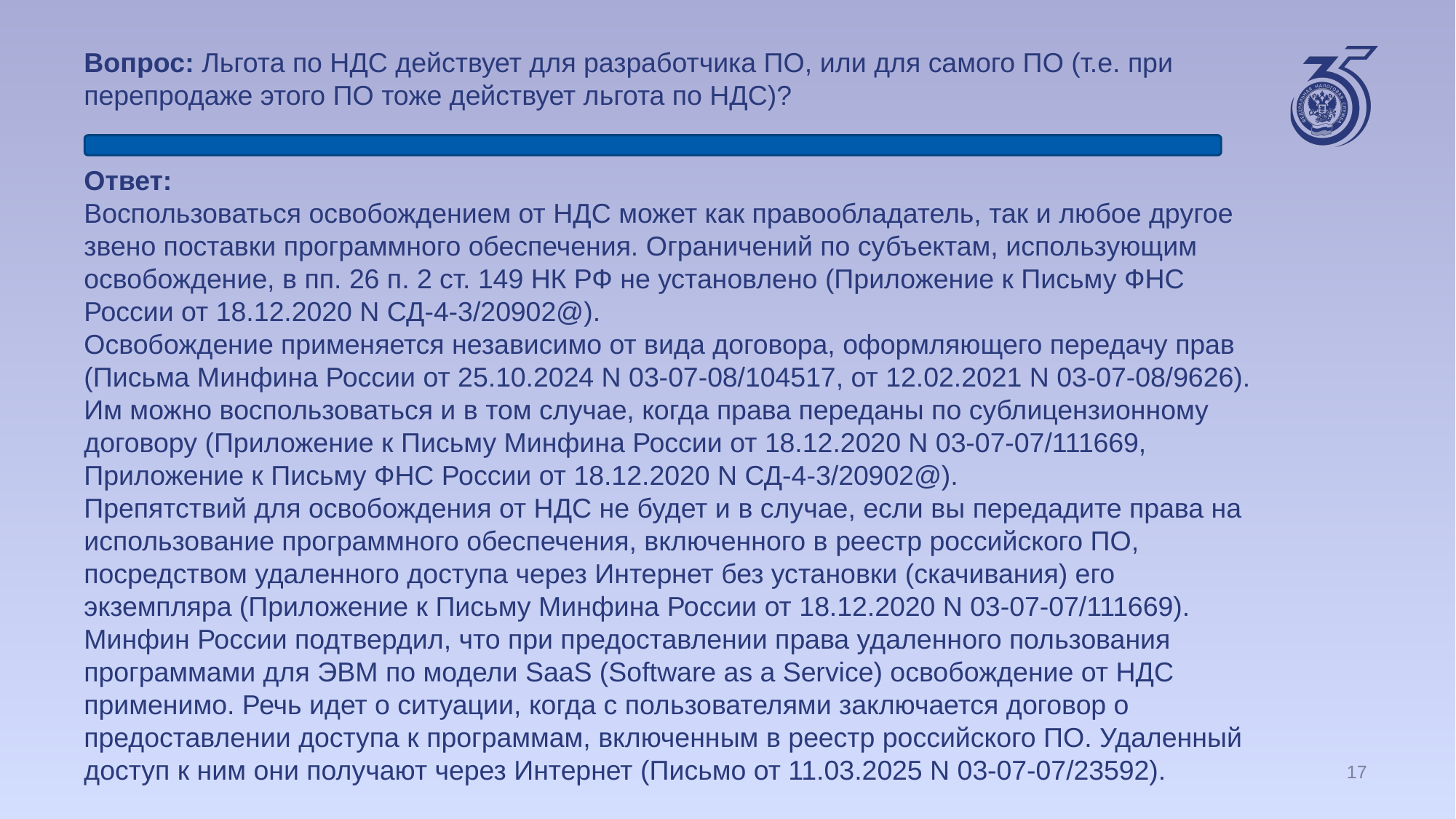

Вопрос: Льгота по НДС действует для разработчика ПО, или для самого ПО (т.е. при перепродаже этого ПО тоже действует льгота по НДС)?

Ответ:
Воспользоваться освобождением от НДС может как правообладатель, так и любое другое звено поставки программного обеспечения. Ограничений по субъектам, использующим освобождение, в пп. 26 п. 2 ст. 149 НК РФ не установлено (Приложение к Письму ФНС России от 18.12.2020 N СД-4-3/20902@).
Освобождение применяется независимо от вида договора, оформляющего передачу прав (Письма Минфина России от 25.10.2024 N 03-07-08/104517, от 12.02.2021 N 03-07-08/9626). Им можно воспользоваться и в том случае, когда права переданы по сублицензионному договору (Приложение к Письму Минфина России от 18.12.2020 N 03-07-07/111669, Приложение к Письму ФНС России от 18.12.2020 N СД-4-3/20902@).
Препятствий для освобождения от НДС не будет и в случае, если вы передадите права на использование программного обеспечения, включенного в реестр российского ПО, посредством удаленного доступа через Интернет без установки (скачивания) его экземпляра (Приложение к Письму Минфина России от 18.12.2020 N 03-07-07/111669). Минфин России подтвердил, что при предоставлении права удаленного пользования программами для ЭВМ по модели SaaS (Software as a Service) освобождение от НДС применимо. Речь идет о ситуации, когда с пользователями заключается договор о предоставлении доступа к программам, включенным в реестр российского ПО. Удаленный доступ к ним они получают через Интернет (Письмо от 11.03.2025 N 03-07-07/23592).

17